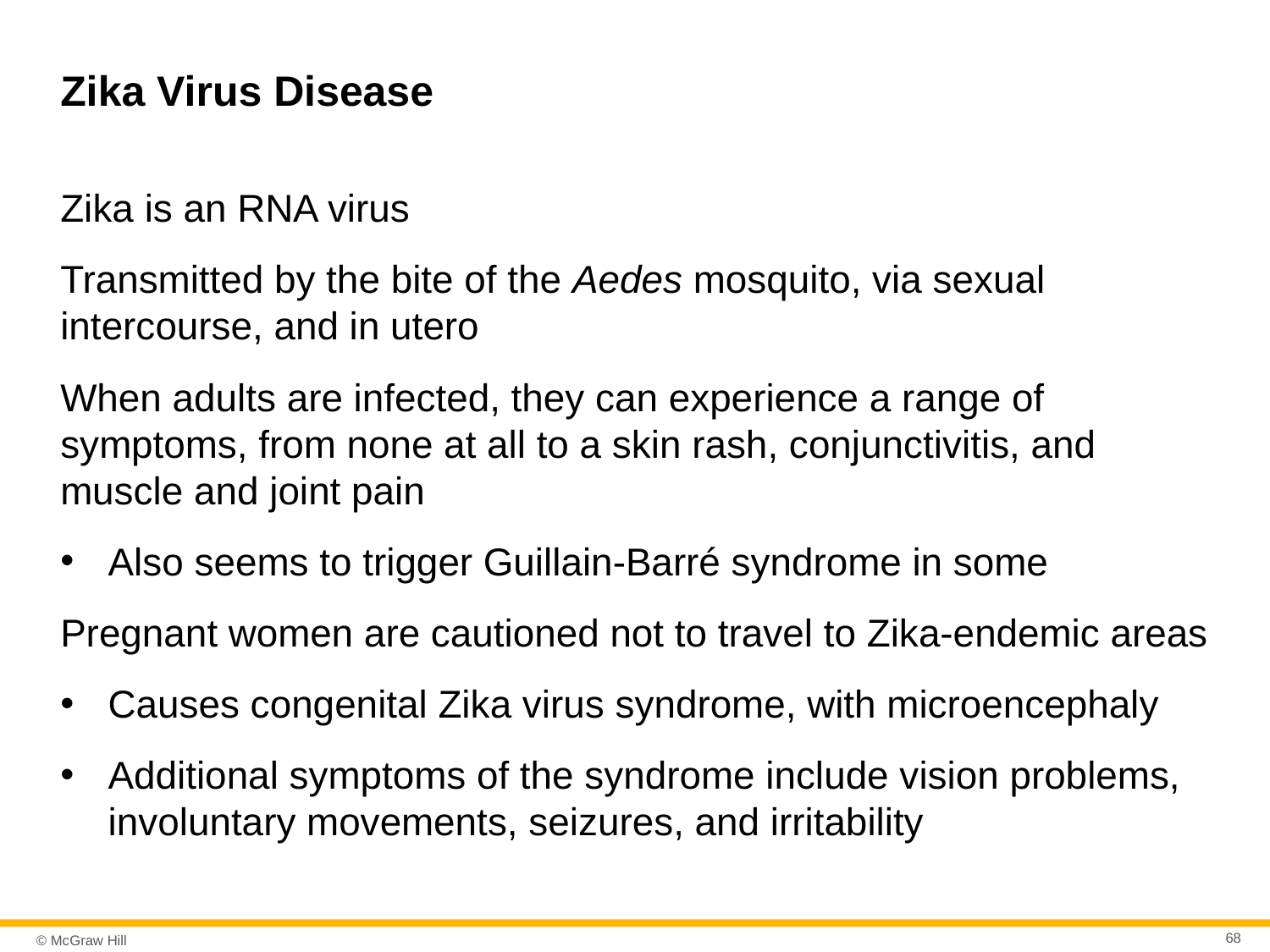

# Zika Virus Disease
Zika is an RNA virus
Transmitted by the bite of the Aedes mosquito, via sexual intercourse, and in utero
When adults are infected, they can experience a range of symptoms, from none at all to a skin rash, conjunctivitis, and muscle and joint pain
Also seems to trigger Guillain-Barré syndrome in some
Pregnant women are cautioned not to travel to Zika-endemic areas
Causes congenital Zika virus syndrome, with microencephaly
Additional symptoms of the syndrome include vision problems, involuntary movements, seizures, and irritability